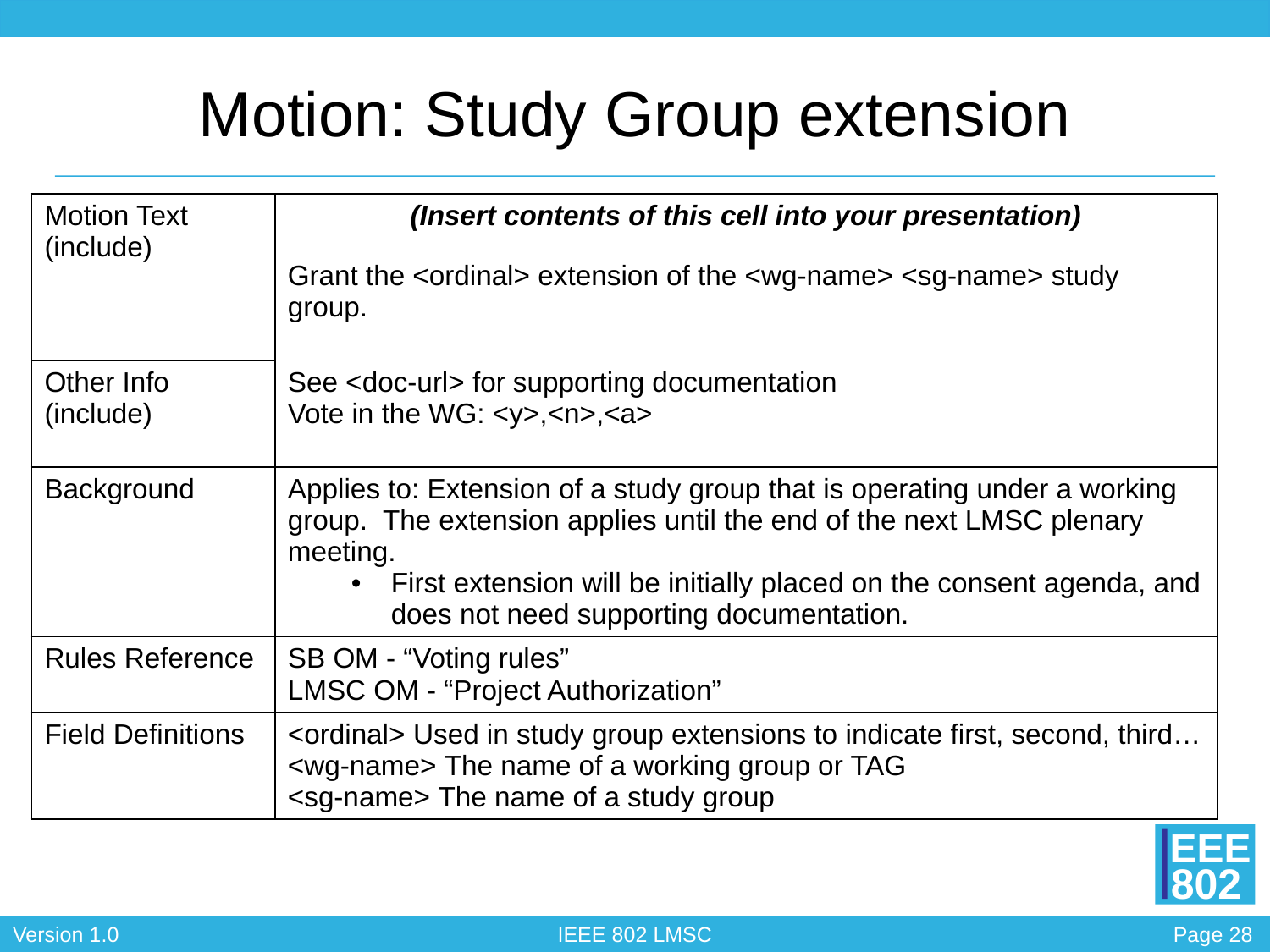

# Motion: Study Group extension
| Motion Text (include) | (Insert contents of this cell into your presentation) |
| --- | --- |
|  | Grant the <ordinal> extension of the <wg-name> <sg-name> study group. |
| Other Info (include) | See <doc-url> for supporting documentation Vote in the WG: <y>,<n>,<a> |
| Background | Applies to: Extension of a study group that is operating under a working group. The extension applies until the end of the next LMSC plenary meeting. First extension will be initially placed on the consent agenda, and does not need supporting documentation. |
| Rules Reference | SB OM - “Voting rules” LMSC OM - “Project Authorization” |
| Field Definitions | <ordinal> Used in study group extensions to indicate first, second, third… <wg-name> The name of a working group or TAG <sg-name> The name of a study group |